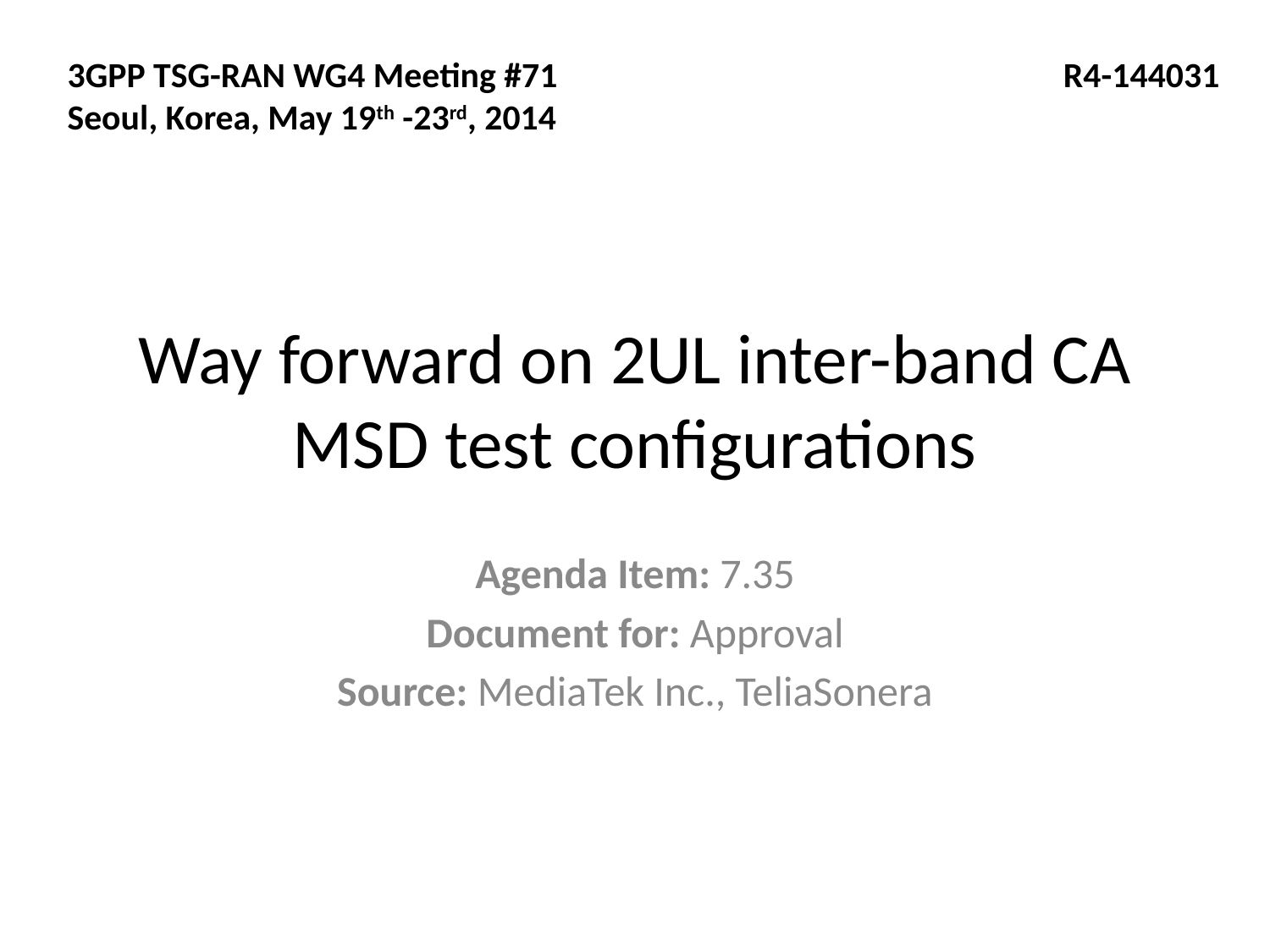

3GPP TSG-RAN WG4 Meeting #71                                                               R4-144031
Seoul, Korea, May 19th -23rd, 2014
# Way forward on 2UL inter-band CA MSD test configurations
Agenda Item: 7.35
Document for: Approval
Source: MediaTek Inc., TeliaSonera